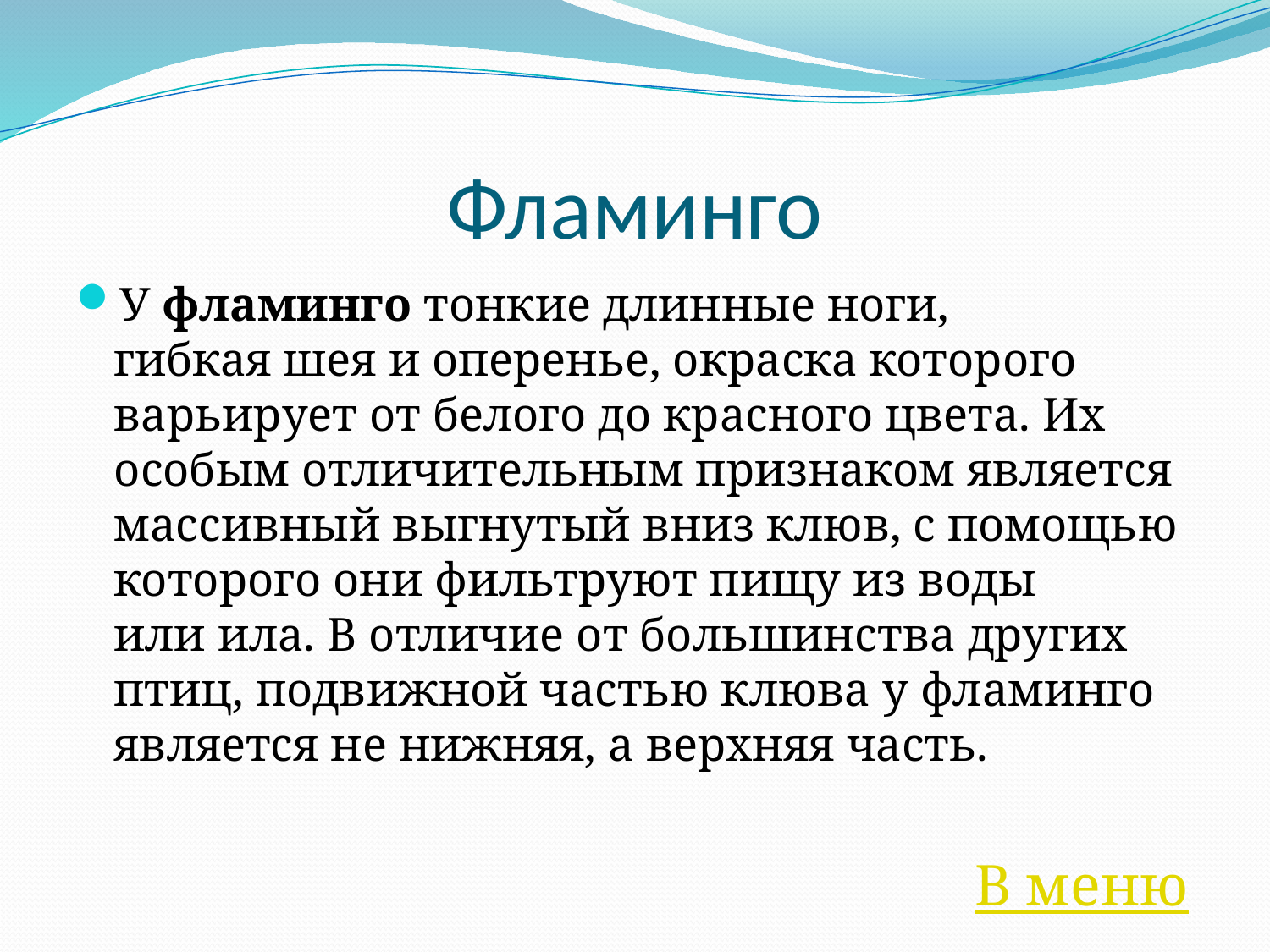

# Фламинго
У фламинго тонкие длинные ноги, гибкая шея и оперенье, окраска которого варьирует от белого до красного цвета. Их особым отличительным признаком является массивный выгнутый вниз клюв, с помощью которого они фильтруют пищу из воды или ила. В отличие от большинства других птиц, подвижной частью клюва у фламинго является не нижняя, а верхняя часть.
В меню